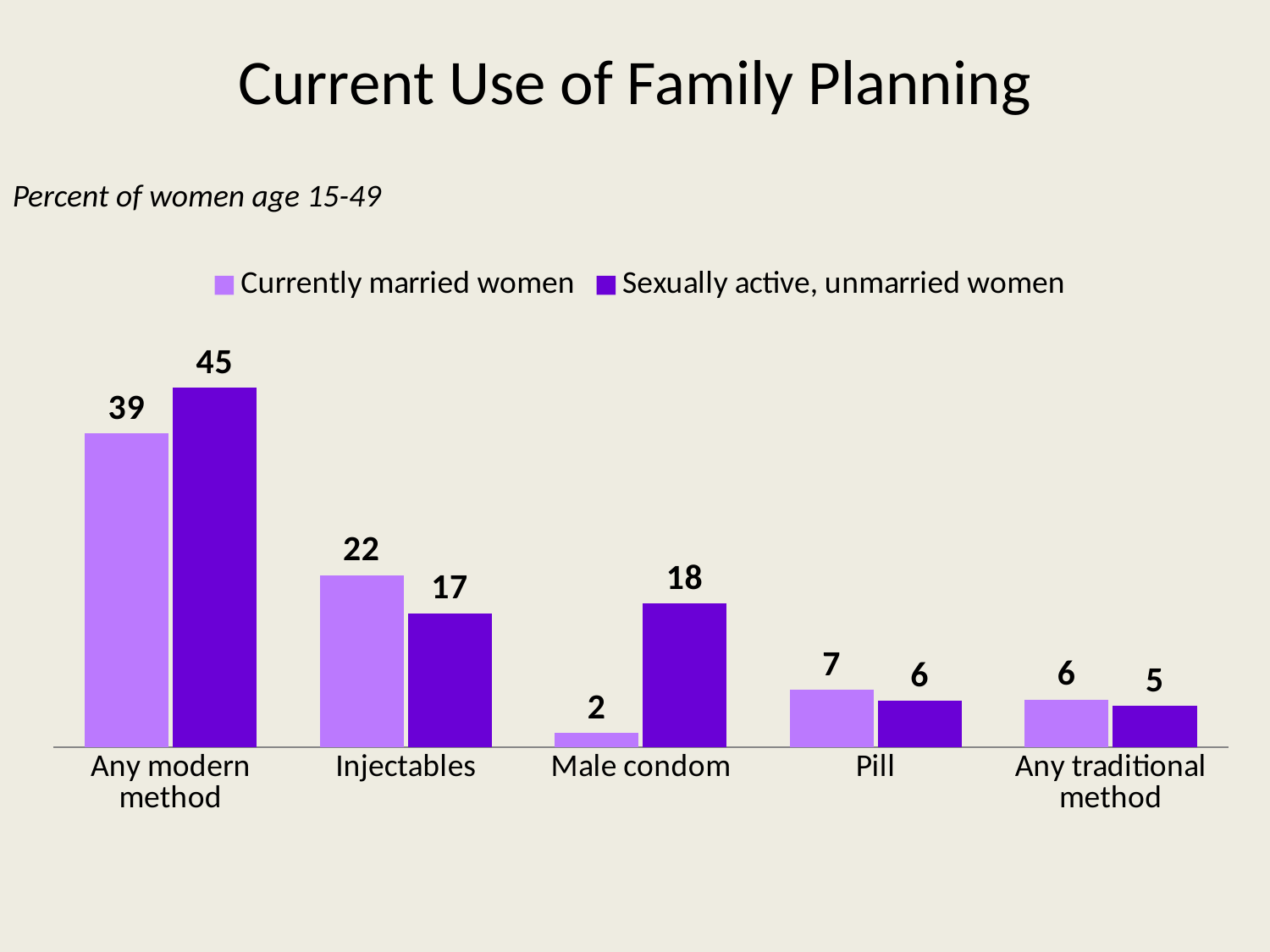

# Current Use of Family Planning
Percent of women age 15-49

### Chart

| Category | Currently married women | Sexually active, unmarried women |
|---|---|---|
| Any modern method | 39.4 | 45.1 |
| Injectables | 21.6 | 16.8 |
| Male condom | 1.8 | 18.0 |
| Pill | 7.2 | 5.8 |
| Any traditional method | 6.0 | 5.2 |